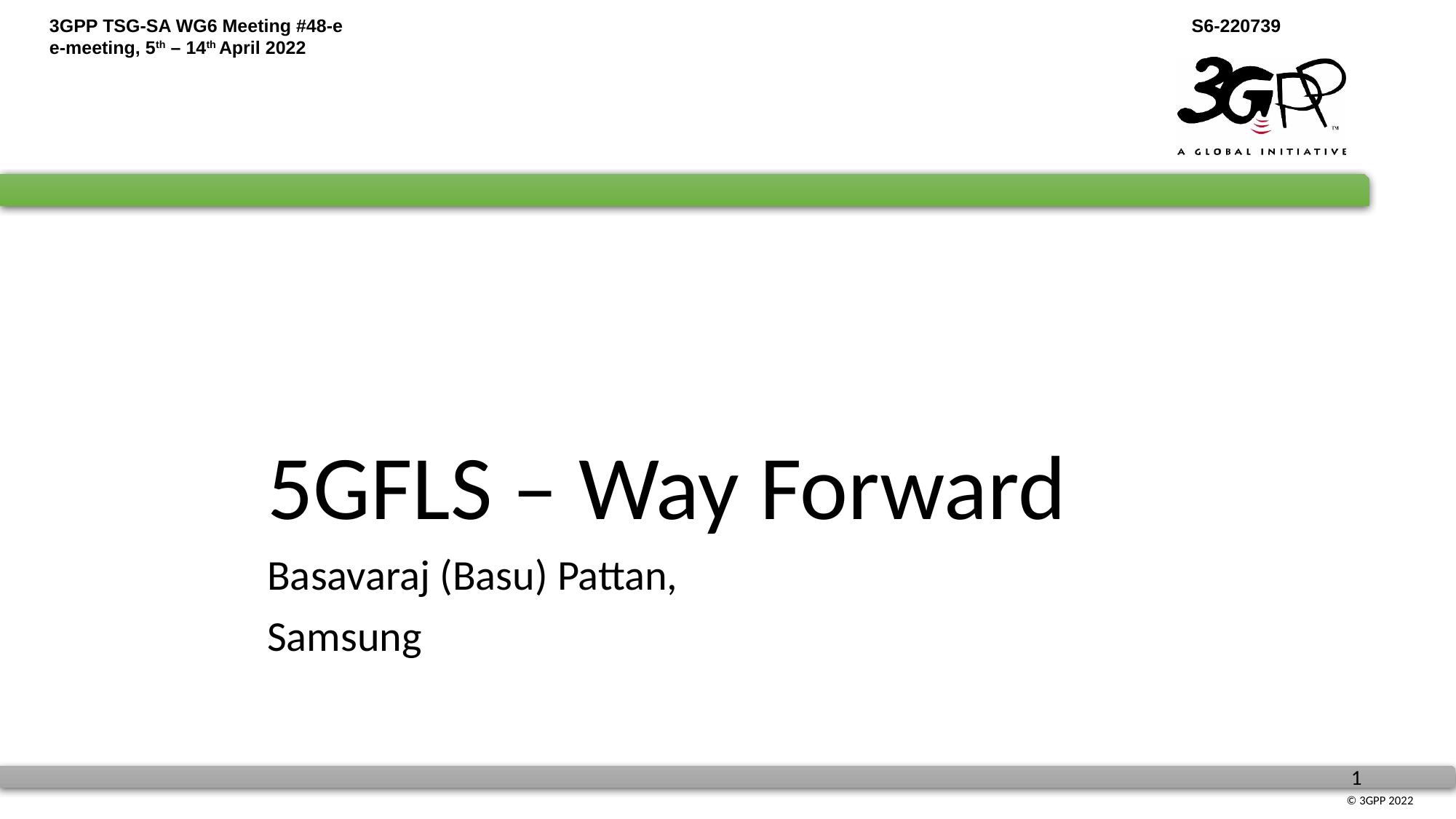

# 5GFLS – Way Forward
Basavaraj (Basu) Pattan,
Samsung